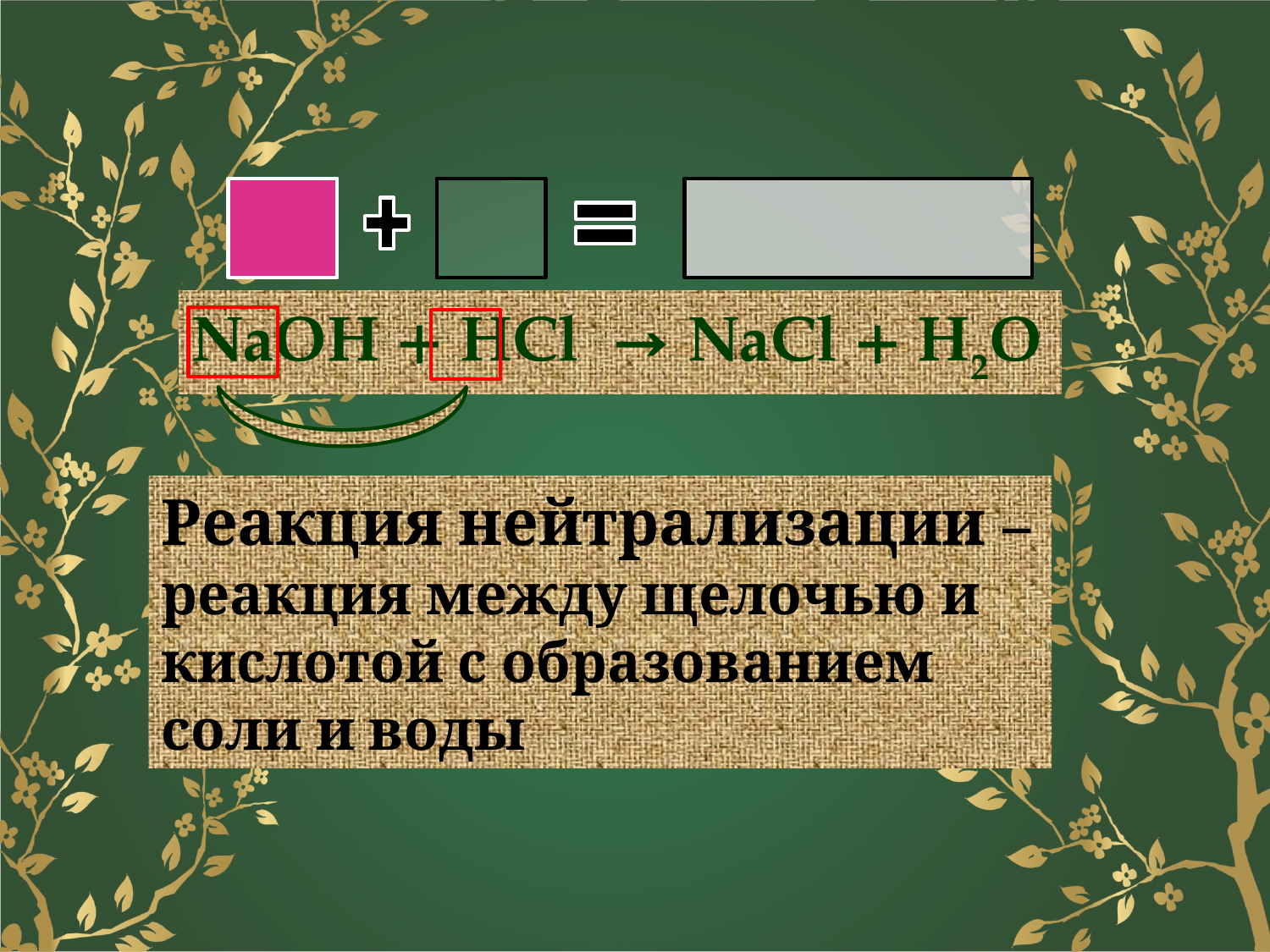

NaOH + HCl  → NaCl + H2O

Реакция нейтрализации – реакция между щелочью и кислотой с образованием  соли и воды